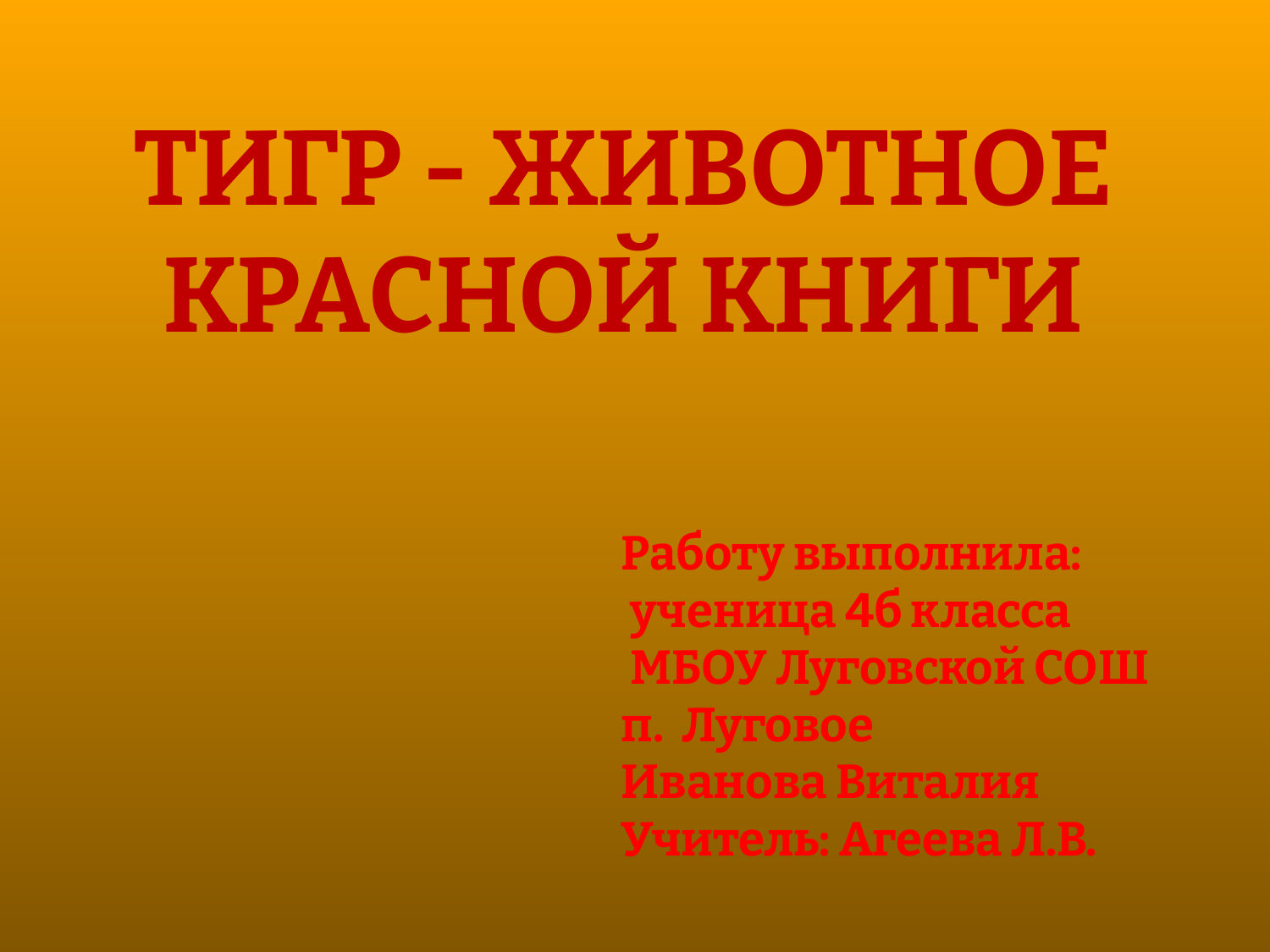

# ТИГР - ЖИВОТНОЕ КРАСНОЙ КНИГИ
Работу выполнила:
 ученица 4б класса
 МБОУ Луговской СОШ
п.  Луговое
Иванова Виталия
Учитель: Агеева Л.В.